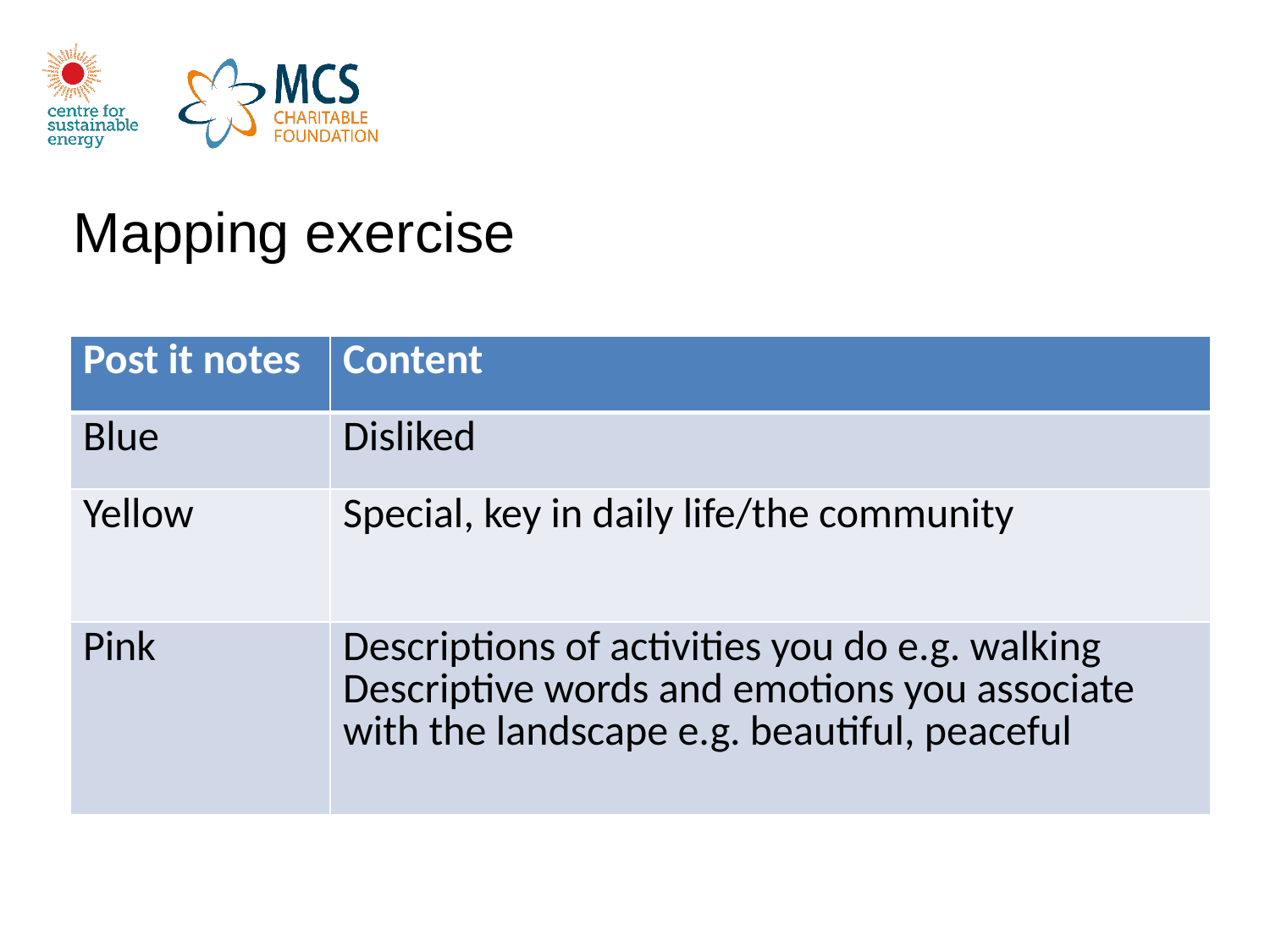

Mapping exercise

| Post it notes | Content |
| --- | --- |
| Blue | Disliked |
| Yellow | Special, key in daily life/the community |
| Pink | Descriptions of activities you do e.g. walking Descriptive words and emotions you associate with the landscape e.g. beautiful, peaceful |